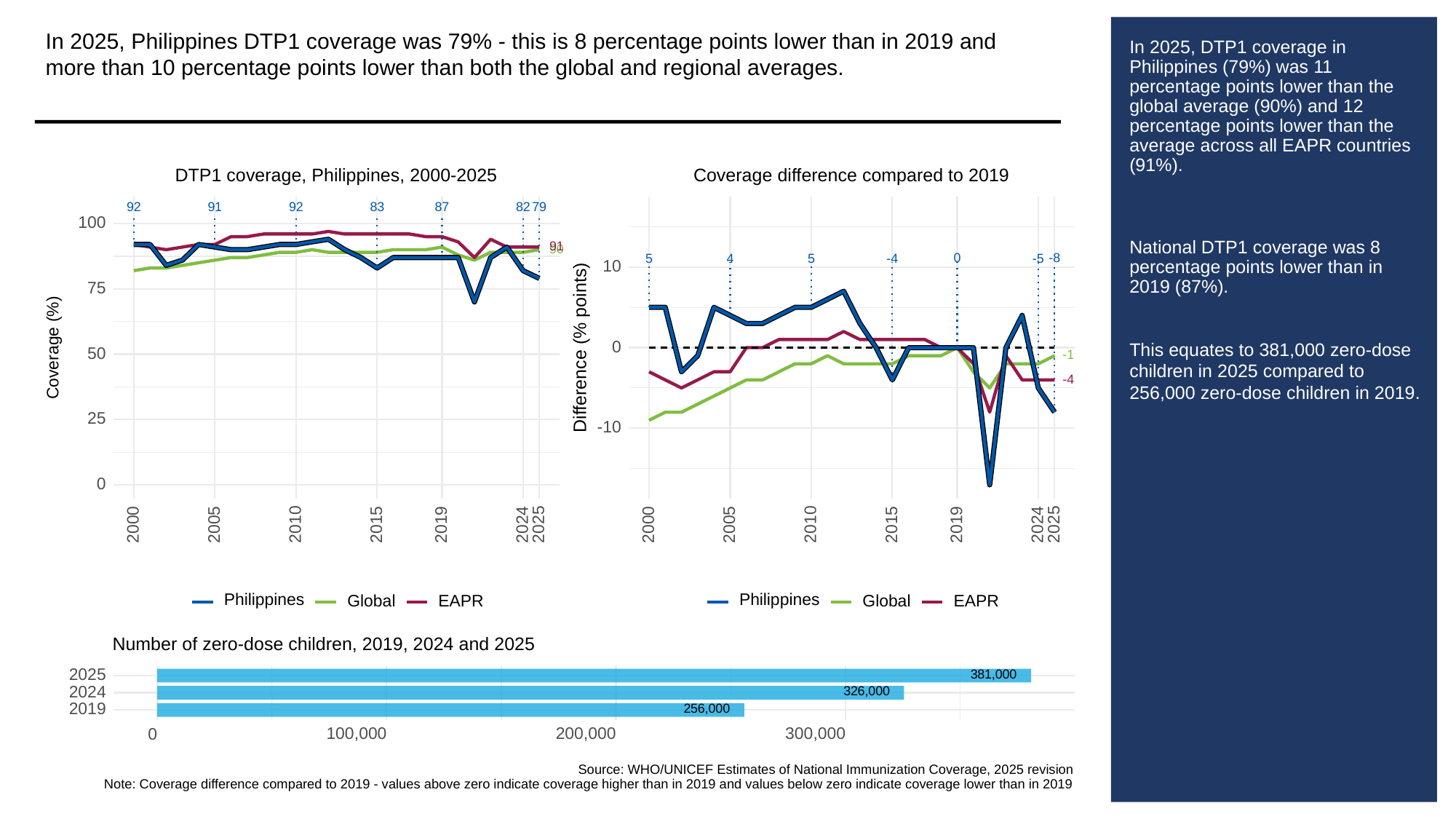

In 2025, Philippines DTP1 coverage was 79% - this is 8 percentage points lower than in 2019 and more than 10 percentage points lower than both the global and regional averages.
# In 2025, DTP1 coverage in Philippines (79%) was 11 percentage points lower than the global average (90%) and 12 percentage points lower than the average across all EAPR countries (91%).

National DTP1 coverage was 8 percentage points lower than in 2019 (87%).

This equates to 381,000 zero-dose children in 2025 compared to 256,000 zero-dose children in 2019.

Coverage difference compared to 2019
DTP1 coverage, Philippines, 2000-2025

83
92
91
92
87
82
79
100

91
90

0
-8
5
5
-5
4
-4

10

75

Difference (% points)
Coverage (%)
0

50
-1

-4

25

-10

0

2000
2005
2010
2015
2019
2024
2025
2000
2005
2010
2015
2019
2024
2025
Philippines
Philippines
Global
Global
EAPR
EAPR

Number of zero-dose children, 2019, 2024 and 2025

381,000
2025

326,000
2024

256,000
2019

100,000
200,000
300,000
0
Source: WHO/UNICEF Estimates of National Immunization Coverage, 2025 revision
Note: Coverage difference compared to 2019 - values above zero indicate coverage higher than in 2019 and values below zero indicate coverage lower than in 2019